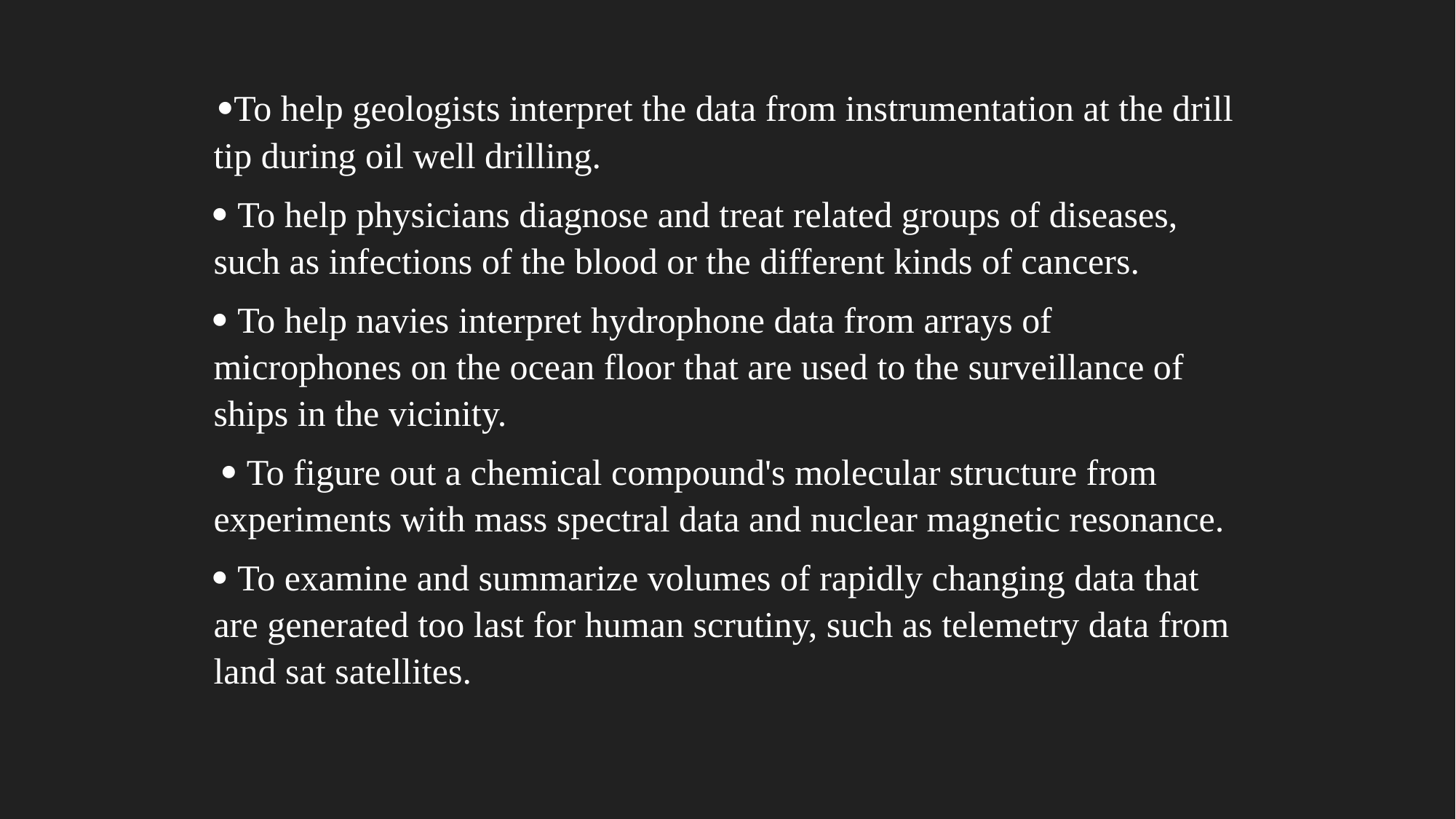

•To help geologists interpret the data from instrumentation at the drill tip during oil well drilling.
• To help physicians diagnose and treat related groups of diseases, such as infections of the blood or the different kinds of cancers.
• To help navies interpret hydrophone data from arrays of microphones on the ocean floor that are used to the surveillance of ships in the vicinity.
 • To figure out a chemical compound's molecular structure from experiments with mass spectral data and nuclear magnetic resonance.
• To examine and summarize volumes of rapidly changing data that are generated too last for human scrutiny, such as telemetry data from land sat satellites.